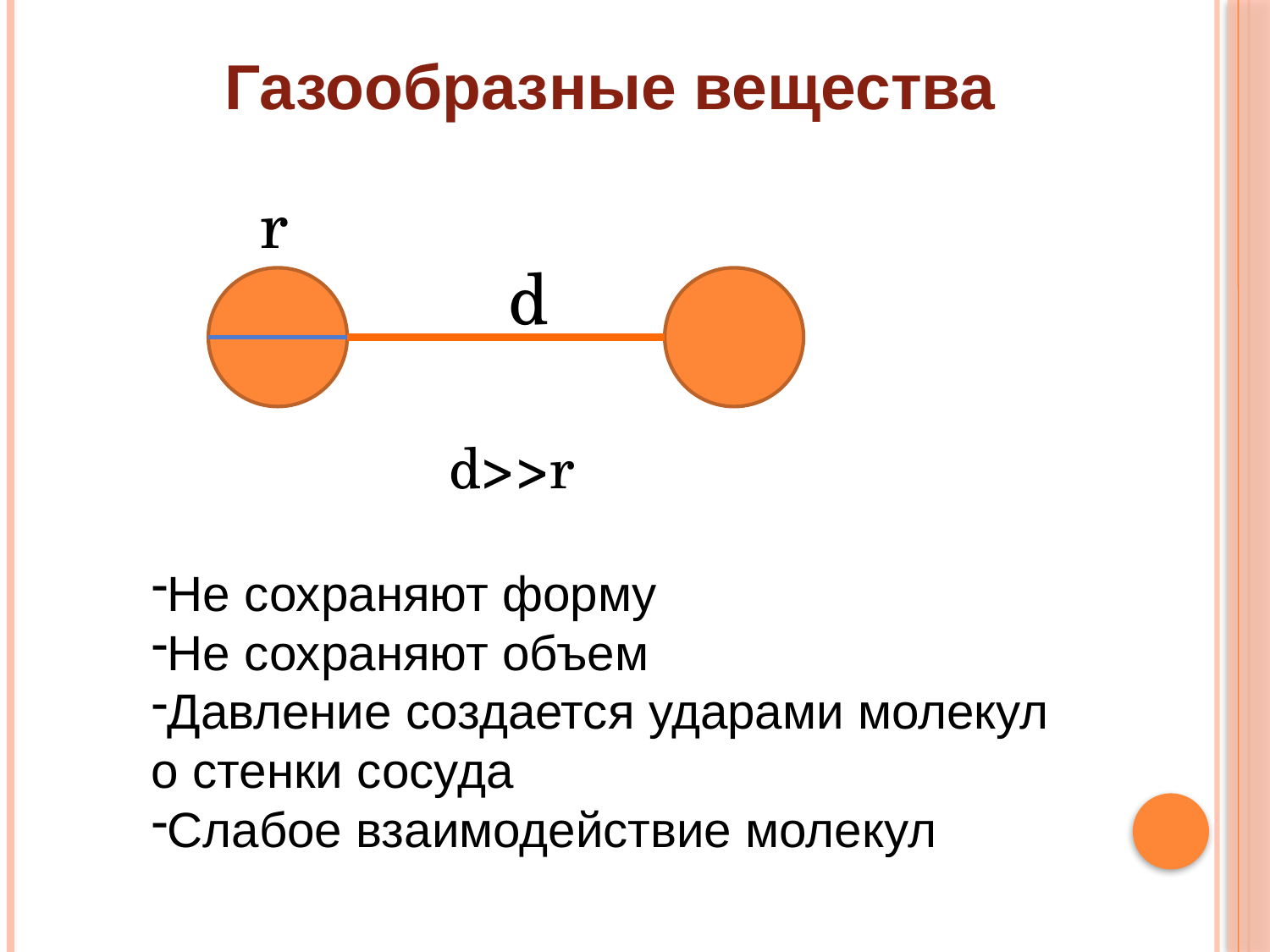

Газообразные вещества
r
d

d>>r
Не сохраняют форму
Не сохраняют объем
Давление создается ударами молекул о стенки сосуда
Слабое взаимодействие молекул